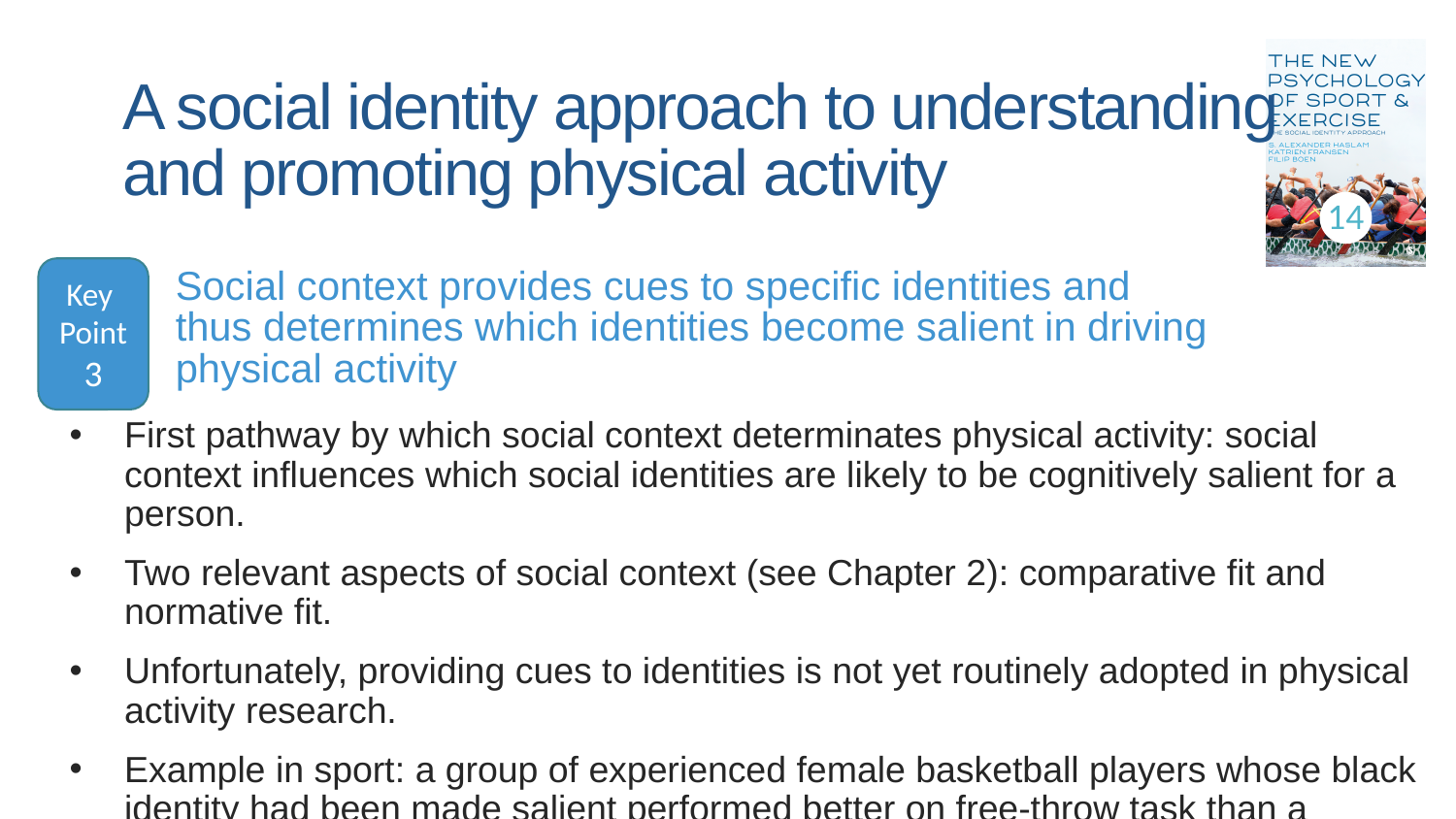

# A social identity approach to understanding and promoting physical activity
14
Key
Point
3
Social context provides cues to specific identities and thus determines which identities become salient in driving physical activity
First pathway by which social context determinates physical activity: social context influences which social identities are likely to be cognitively salient for a person.
Two relevant aspects of social context (see Chapter 2): comparative fit and normative fit.
Unfortunately, providing cues to identities is not yet routinely adopted in physical activity research.
Example in sport: a group of experienced female basketball players whose black identity had been made salient performed better on free-throw task than a separate group of players whose gender identity had been made salient (Howard & Borgella, 2018).